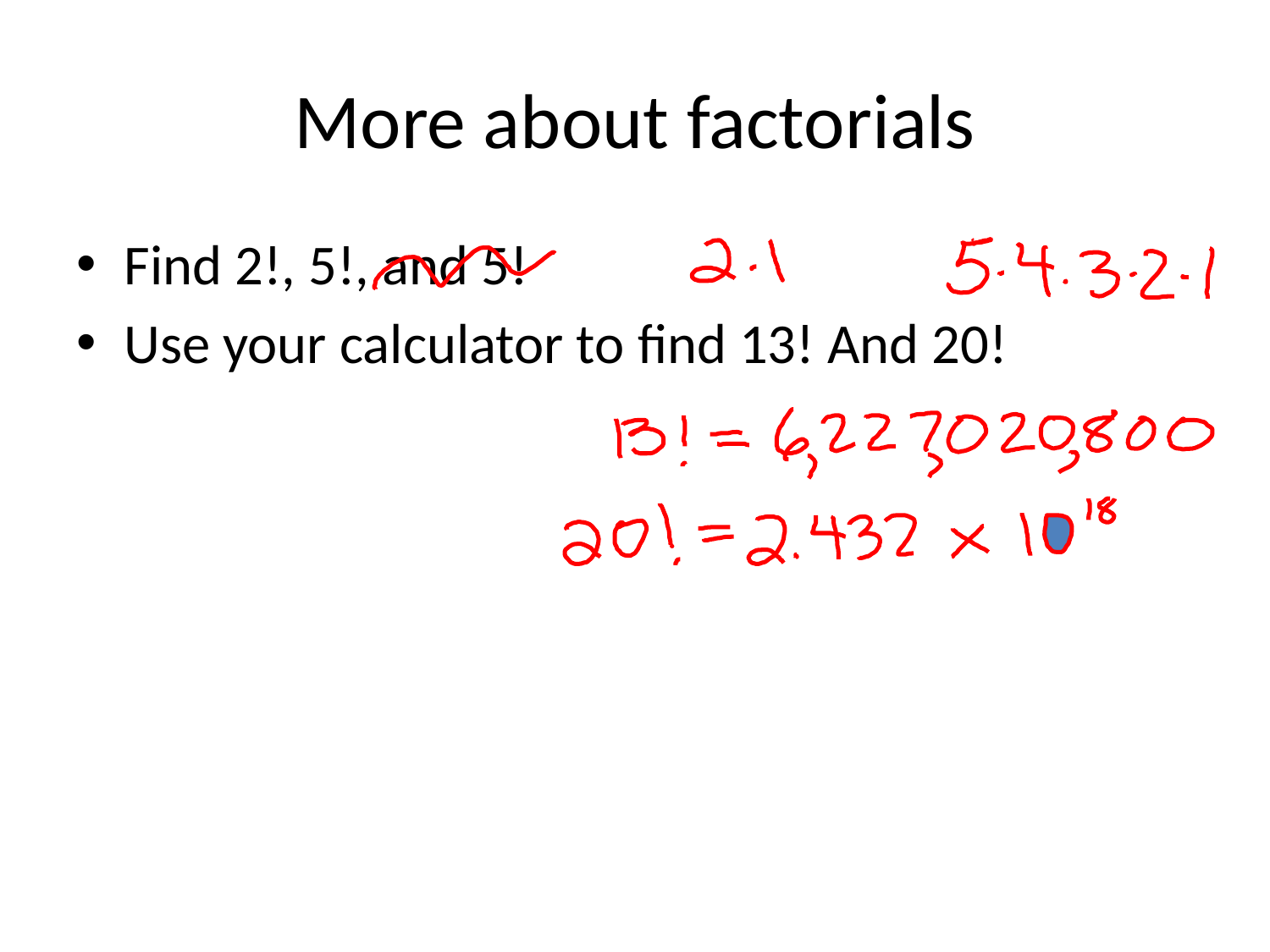

# More about factorials
Find 2!, 5!, and 5!
Use your calculator to find 13! And 20!